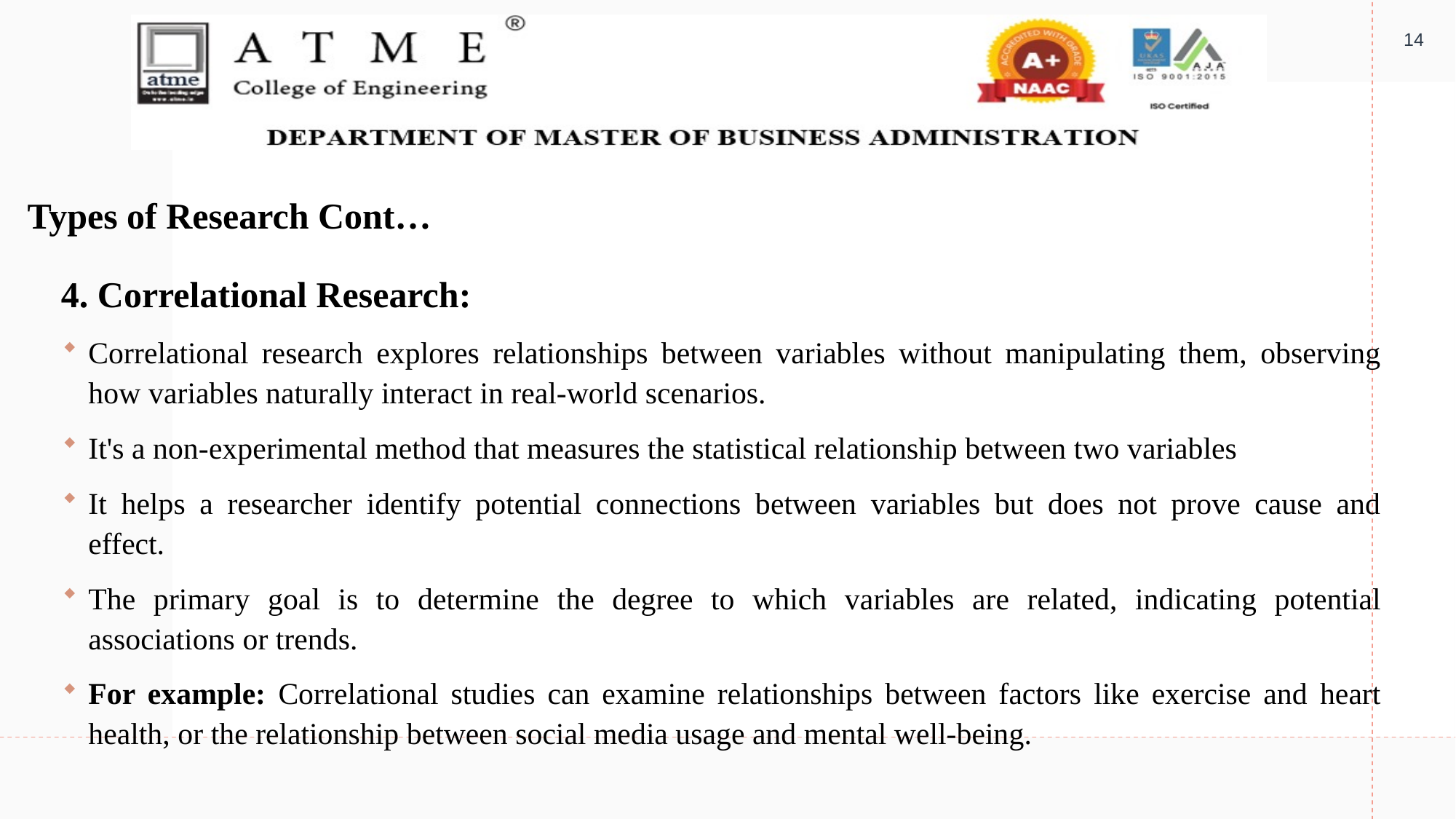

14
# Types of Research Cont…
4. Correlational Research:
Correlational research explores relationships between variables without manipulating them, observing how variables naturally interact in real-world scenarios.
It's a non-experimental method that measures the statistical relationship between two variables
It helps a researcher identify potential connections between variables but does not prove cause and effect.
The primary goal is to determine the degree to which variables are related, indicating potential associations or trends.
For example: Correlational studies can examine relationships between factors like exercise and heart health, or the relationship between social media usage and mental well-being.